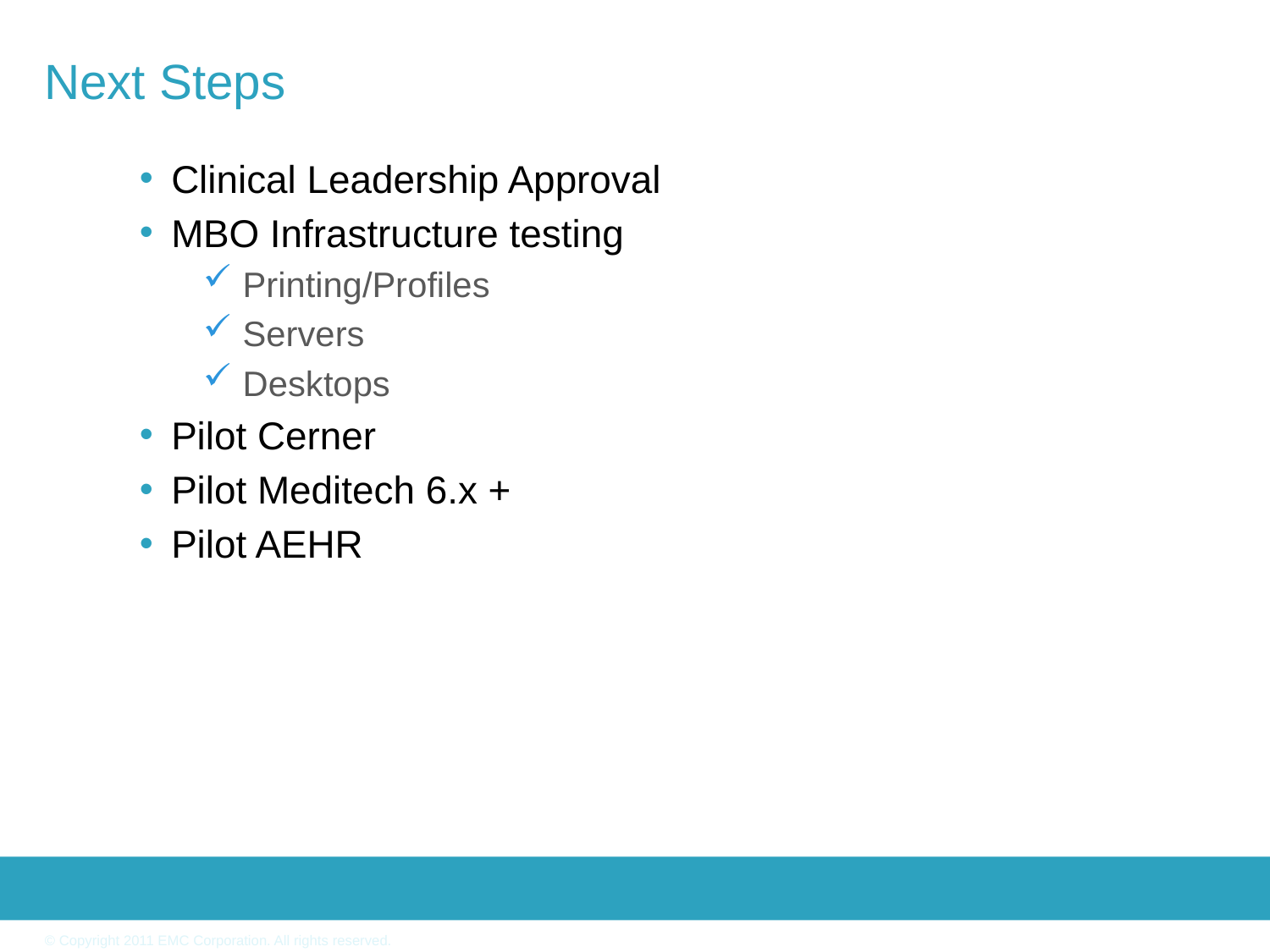

# Next Steps
Clinical Leadership Approval
MBO Infrastructure testing
Printing/Profiles
Servers
Desktops
Pilot Cerner
Pilot Meditech 6.x +
Pilot AEHR